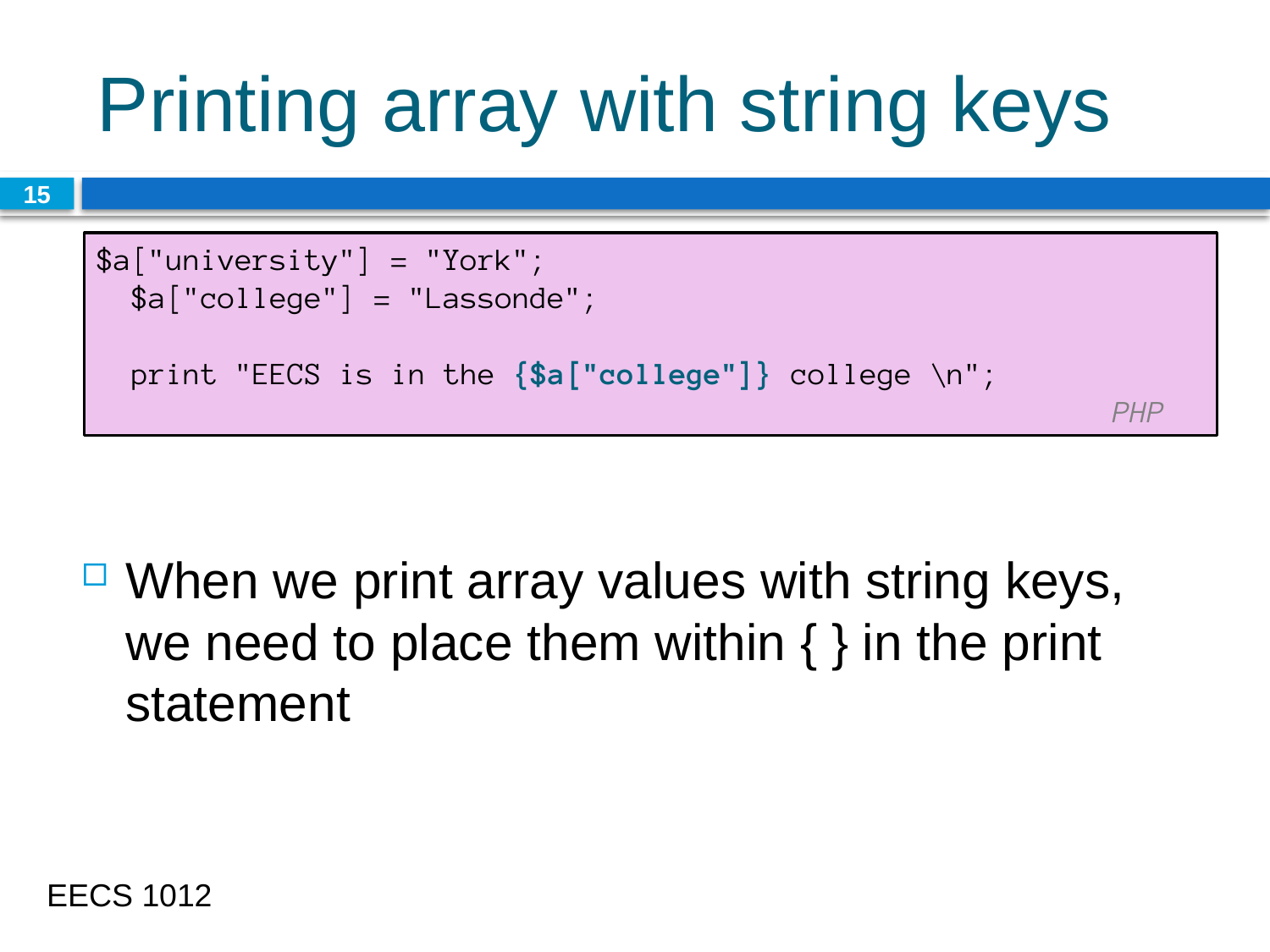

# Printing array with string keys
15
$a["university"] = "York";
  $a["college"] = "Lassonde";

  print "EECS is in the {$a["college"]} college \n";
								PHP
When we print array values with string keys, we need to place them within { } in the print statement

EECS 1012